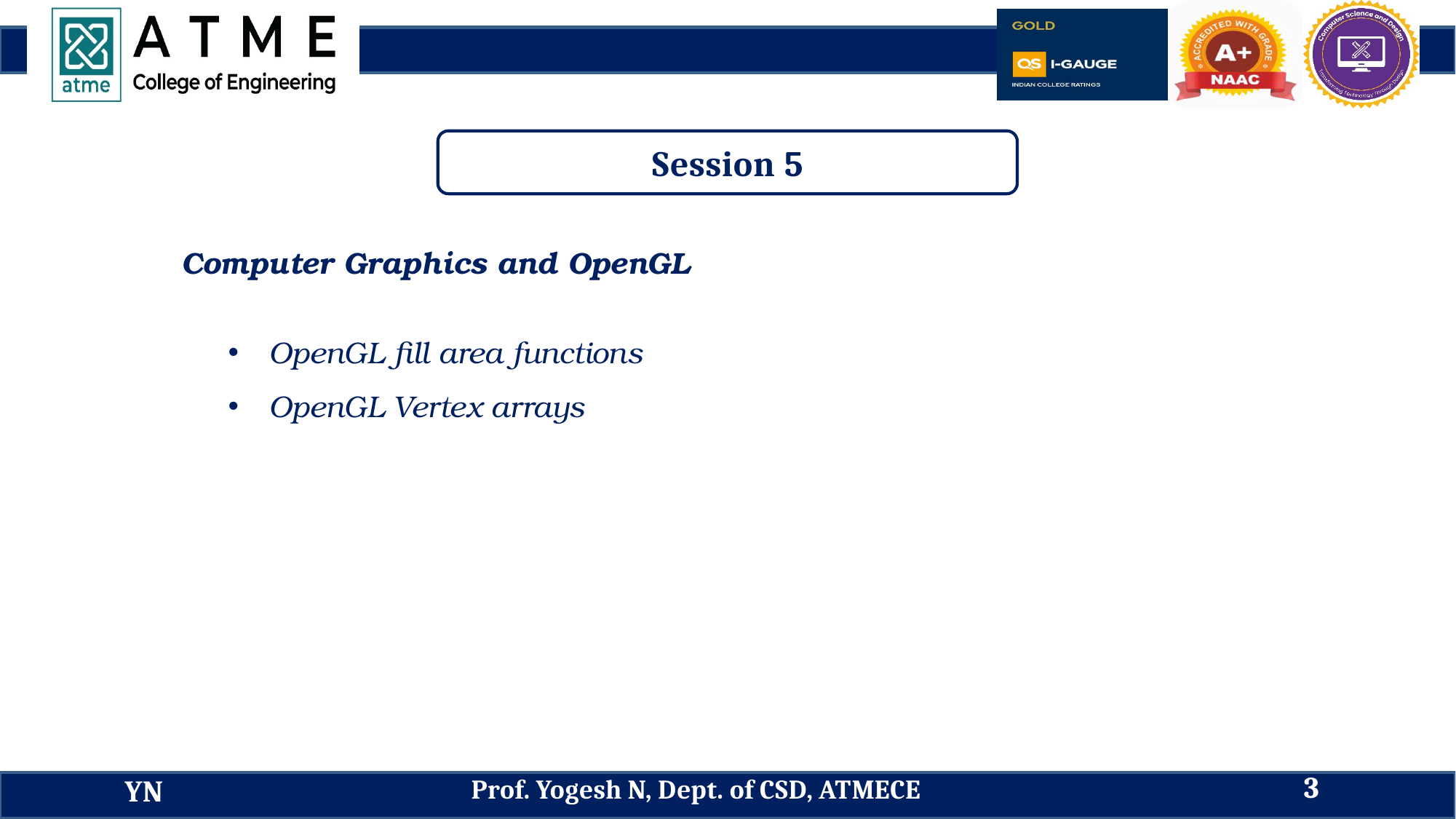

Session 5
Computer Graphics and OpenGL

OpenGL fill area functions
OpenGL Vertex arrays
3
Prof. Yogesh N, Dept. of CSD, ATMECE
YN